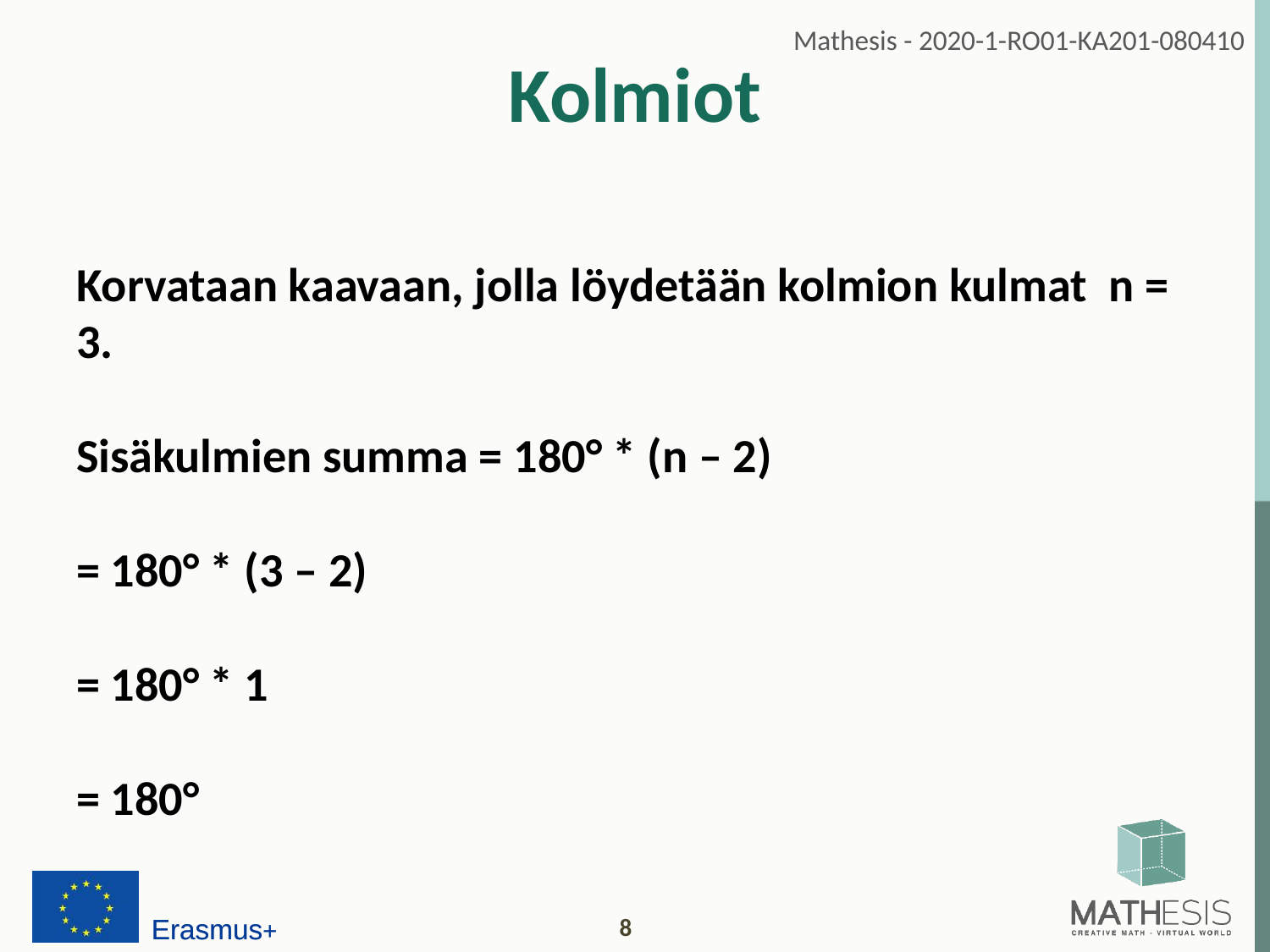

# Kolmiot

Korvataan kaavaan, jolla löydetään kolmion kulmat  n = 3.

Sisäkulmien summa = 180° * (n – 2)

= 180° * (3 – 2)

= 180° * 1

= 180°